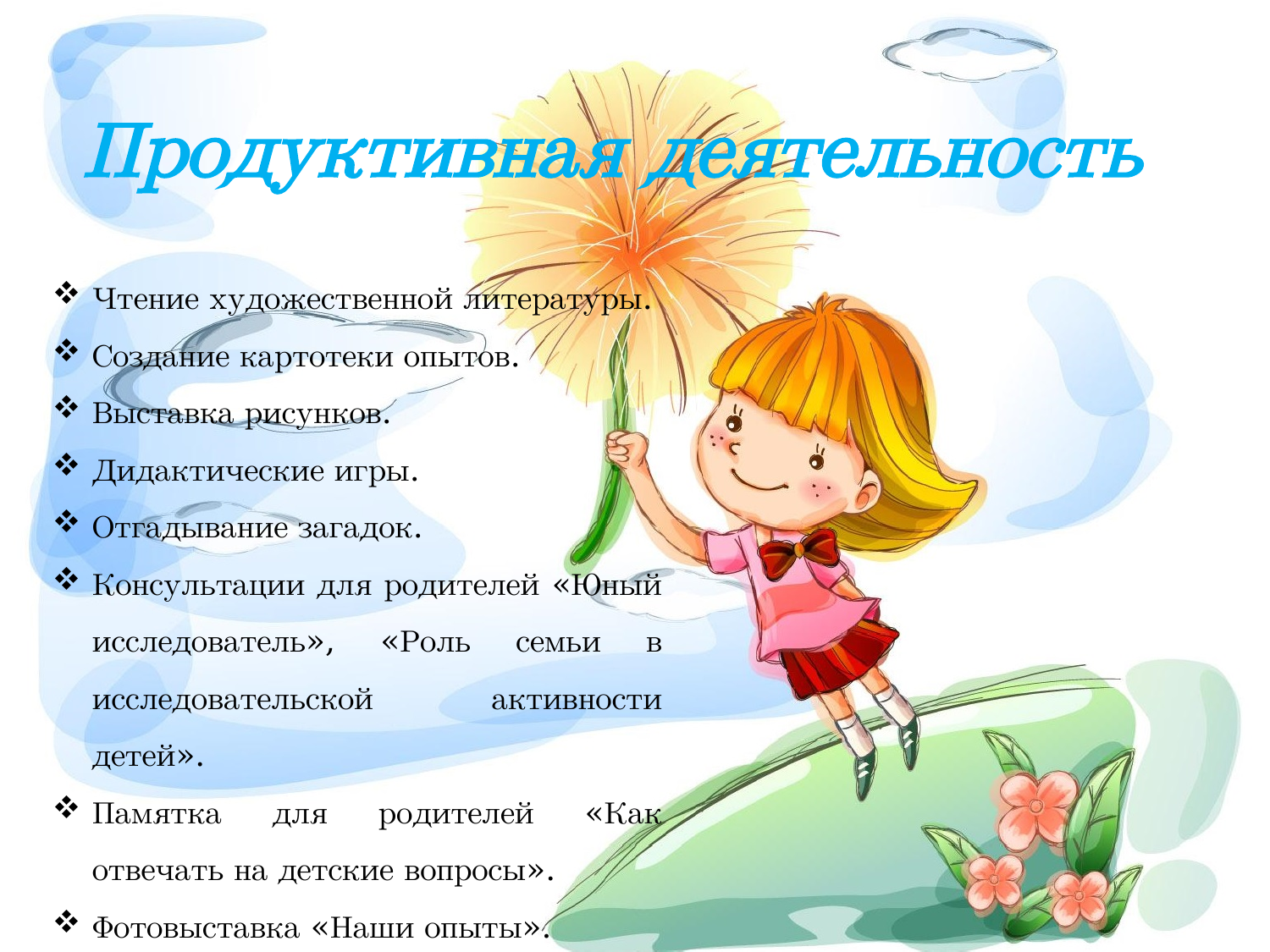

Продуктивная деятельность
Чтение художественной литературы.
Создание картотеки опытов.
Выставка рисунков.
Дидактические игры.
Отгадывание загадок.
Консультации для родителей «Юный исследователь», «Роль семьи в исследовательской активности детей».
Памятка для родителей «Как отвечать на детские вопросы».
Фотовыставка «Наши опыты».